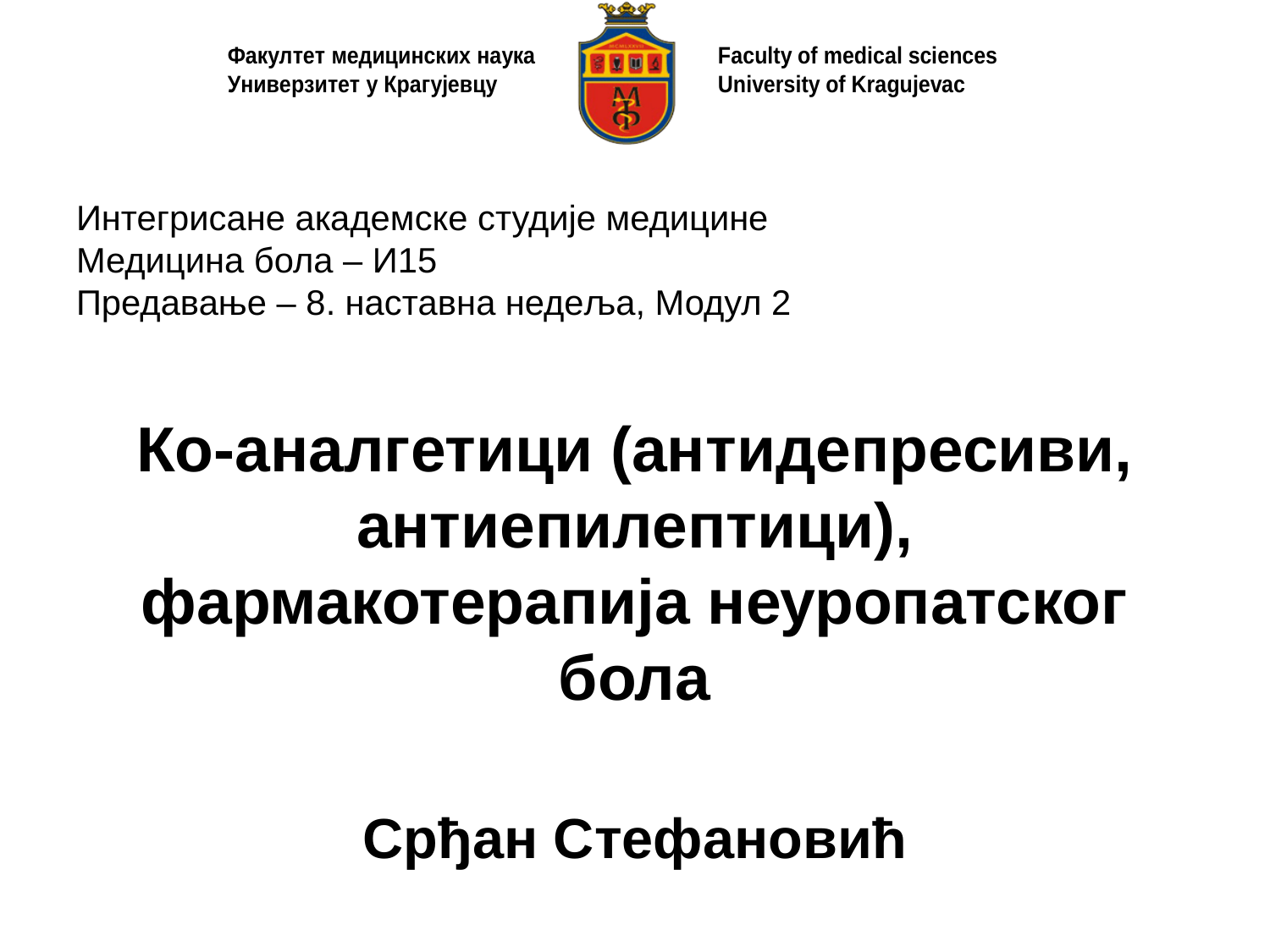

# Интегрисане акaдемске студије медицине Медицина бола – И15 Предавање – 8. наставна недеља, Модул 2
Ко-аналгетици (антидепресиви, антиепилептици), фармакотерапија неуропатског бола
Срђан Стефановић